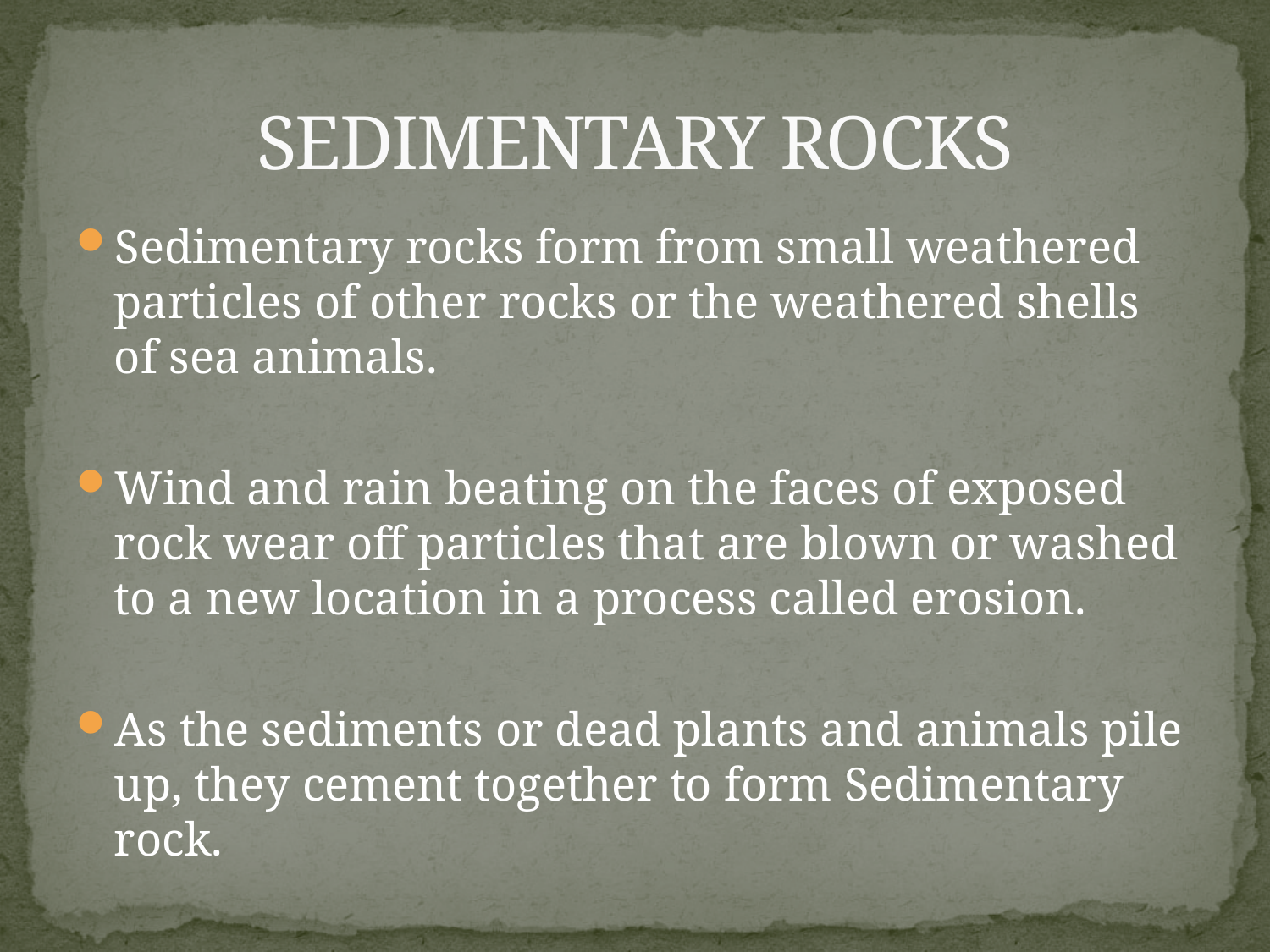

# SEDIMENTARY ROCKS
Sedimentary rocks form from small weathered particles of other rocks or the weathered shells of sea animals.

Wind and rain beating on the faces of exposed rock wear off particles that are blown or washed to a new location in a process called erosion.

As the sediments or dead plants and animals pile up, they cement together to form Sedimentary rock.